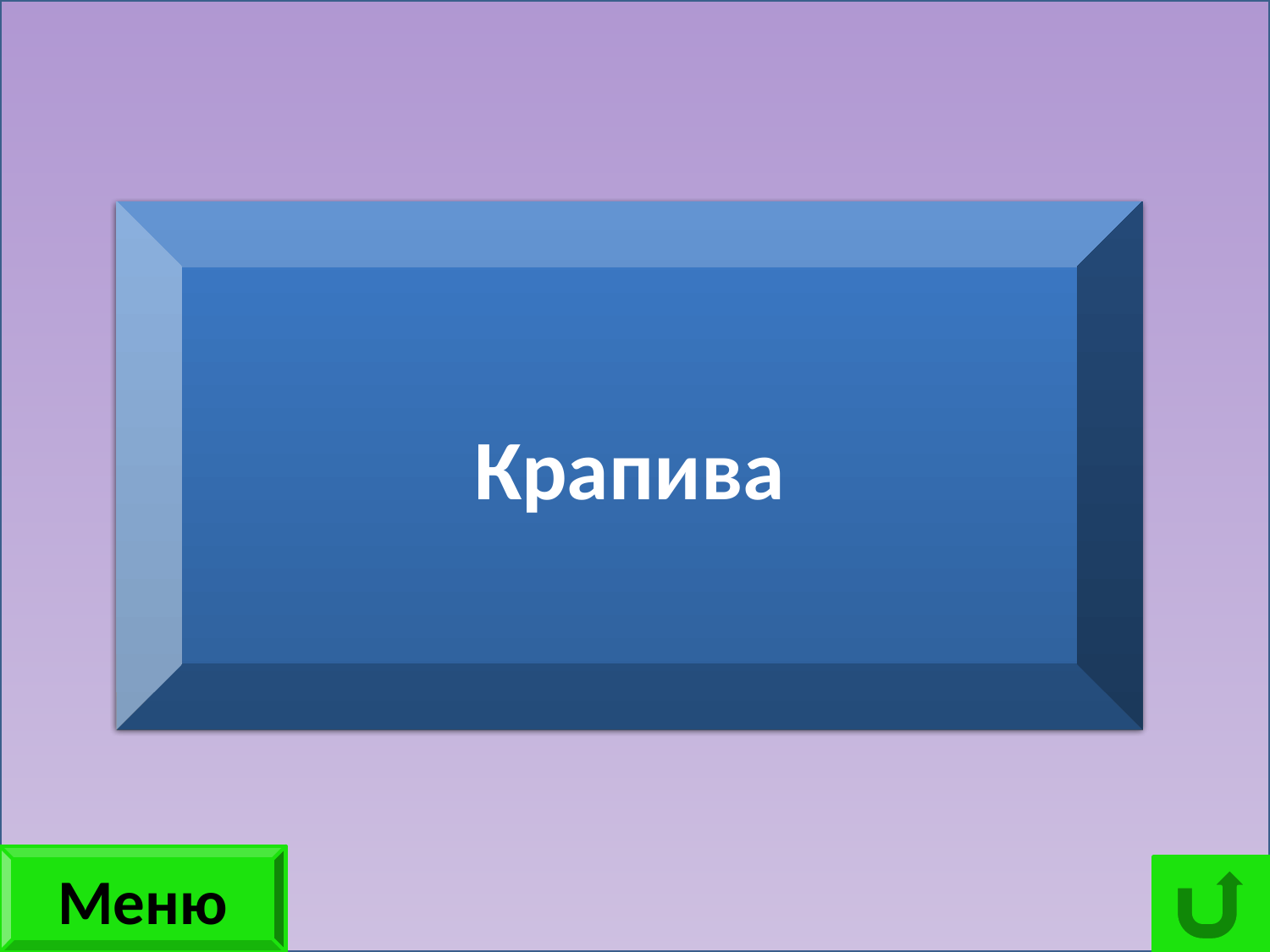

Это растение заменяет лед в условиях похода
Крапива
Меню